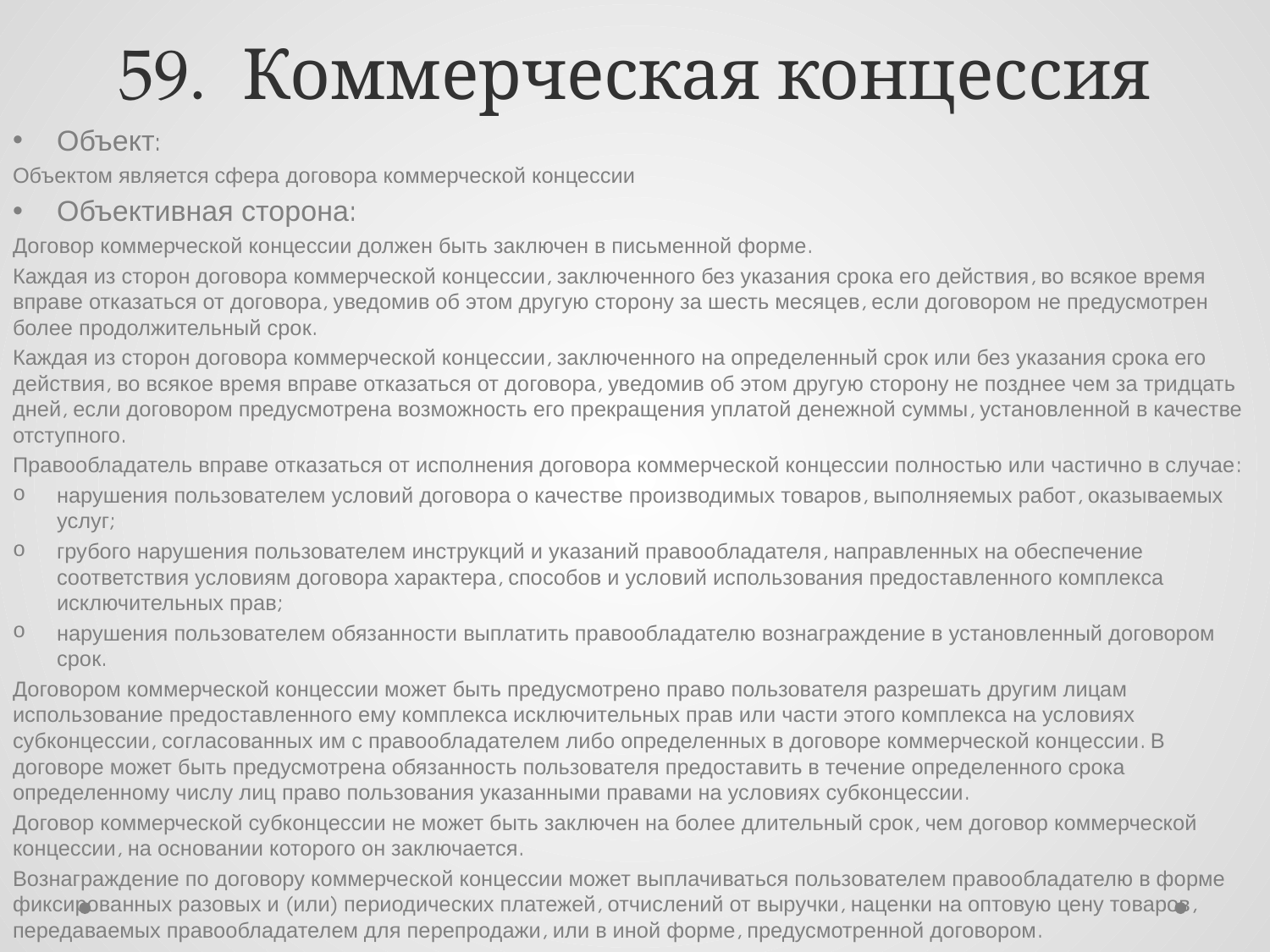

# 59.  Коммерческая концессия
Объект:
Объектом является сфера договора коммерческой концессии
Объективная сторона:
Договор коммерческой концессии должен быть заключен в письменной форме.
Каждая из сторон договора коммерческой концессии, заключенного без указания срока его действия, во всякое время вправе отказаться от договора, уведомив об этом другую сторону за шесть месяцев, если договором не предусмотрен более продолжительный срок.
Каждая из сторон договора коммерческой концессии, заключенного на определенный срок или без указания срока его действия, во всякое время вправе отказаться от договора, уведомив об этом другую сторону не позднее чем за тридцать дней, если договором предусмотрена возможность его прекращения уплатой денежной суммы, установленной в качестве отступного.
Правообладатель вправе отказаться от исполнения договора коммерческой концессии полностью или частично в случае:
нарушения пользователем условий договора о качестве производимых товаров, выполняемых работ, оказываемых услуг;
грубого нарушения пользователем инструкций и указаний правообладателя, направленных на обеспечение соответствия условиям договора характера, способов и условий использования предоставленного комплекса исключительных прав;
нарушения пользователем обязанности выплатить правообладателю вознаграждение в установленный договором срок.
Договором коммерческой концессии может быть предусмотрено право пользователя разрешать другим лицам использование предоставленного ему комплекса исключительных прав или части этого комплекса на условиях субконцессии, согласованных им с правообладателем либо определенных в договоре коммерческой концессии. В договоре может быть предусмотрена обязанность пользователя предоставить в течение определенного срока определенному числу лиц право пользования указанными правами на условиях субконцессии.
Договор коммерческой субконцессии не может быть заключен на более длительный срок, чем договор коммерческой концессии, на основании которого он заключается.
Вознаграждение по договору коммерческой концессии может выплачиваться пользователем правообладателю в форме фиксированных разовых и (или) периодических платежей, отчислений от выручки, наценки на оптовую цену товаров, передаваемых правообладателем для перепродажи, или в иной форме, предусмотренной договором.